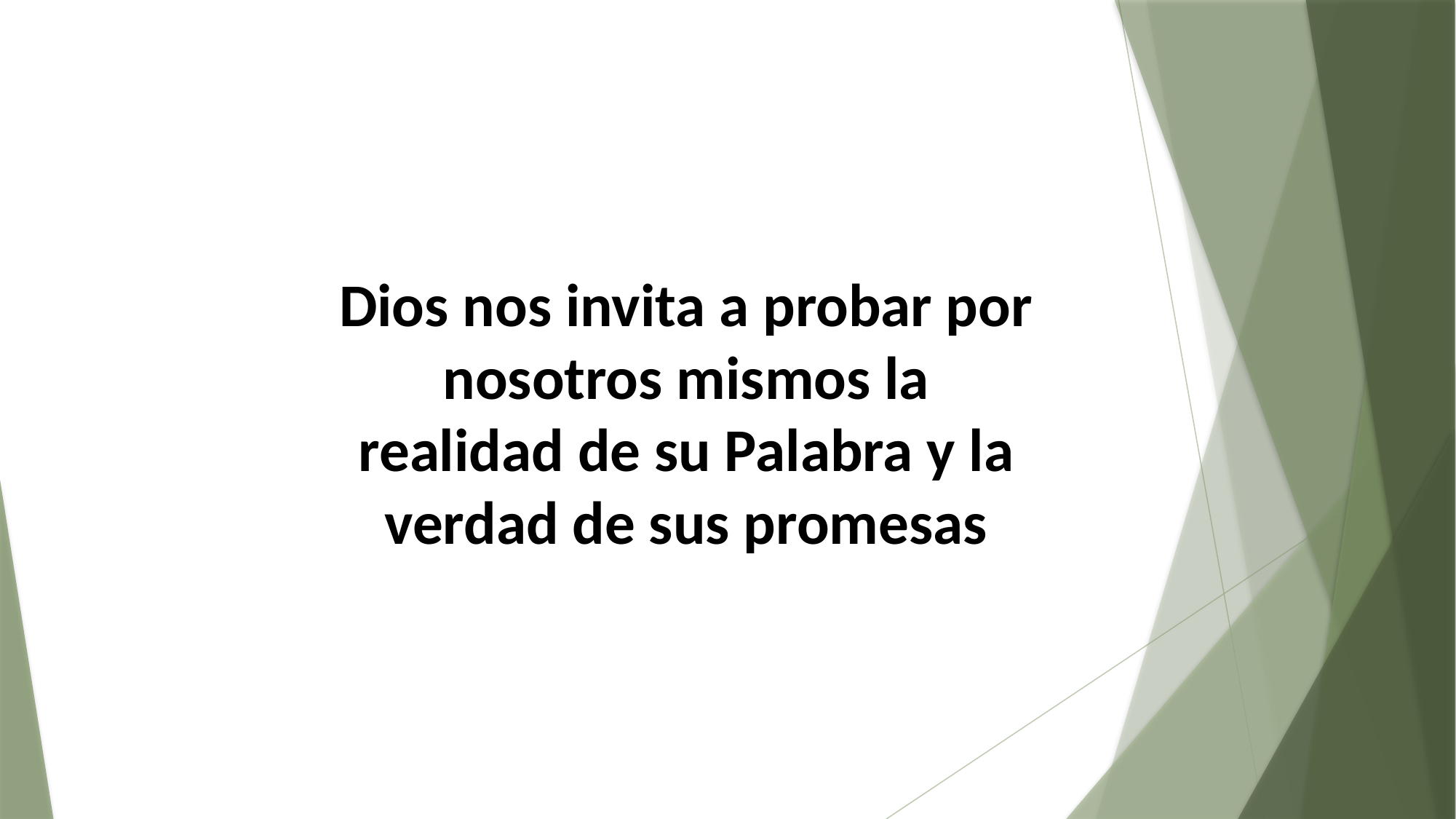

Dios nos invita a probar por nosotros mismos la realidad de su Palabra y la verdad de sus promesas